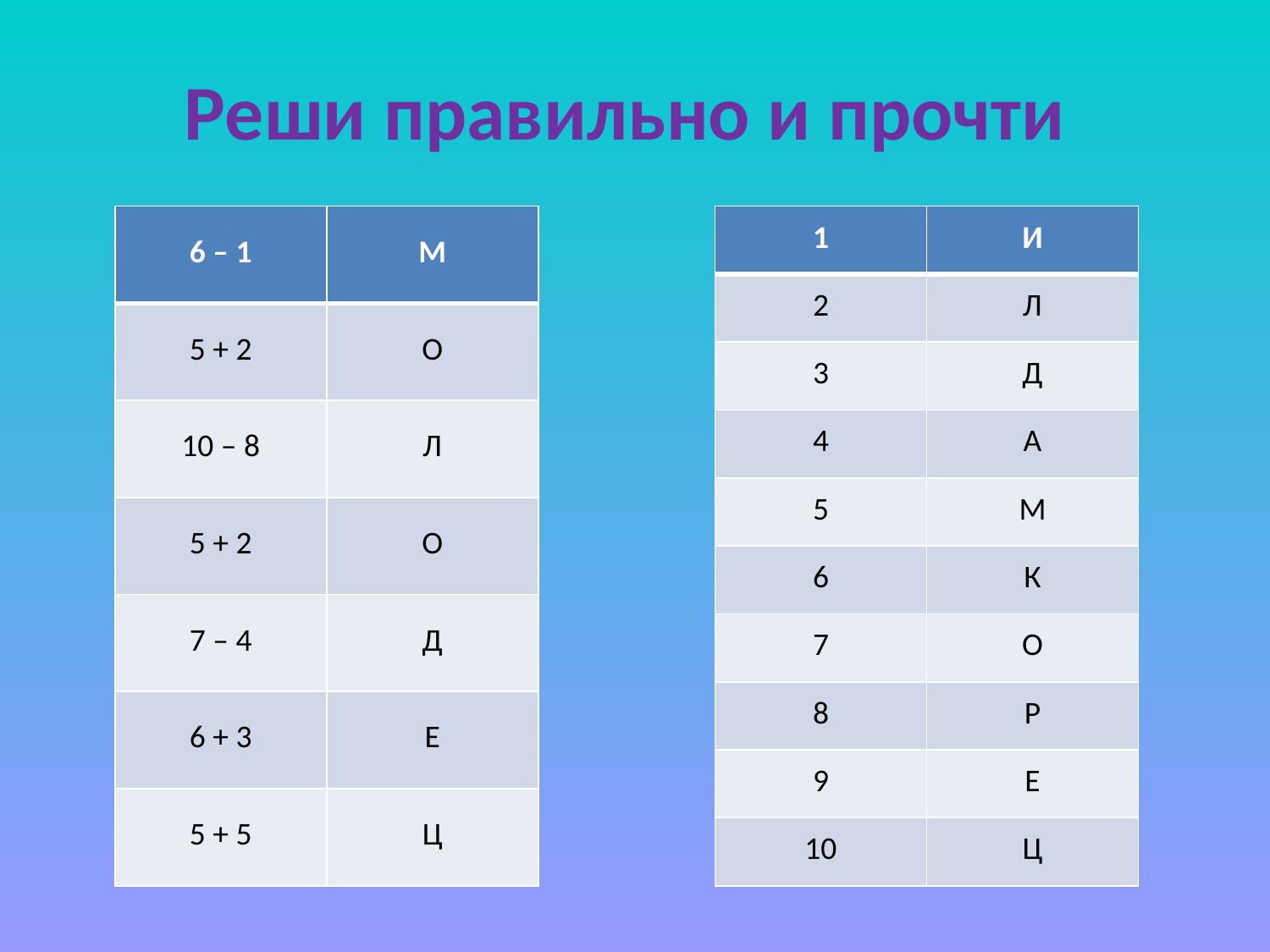

Реши правильно и прочти
| 6 – 1 | М |
| --- | --- |
| 5 + 2 | О |
| 10 – 8 | Л |
| 5 + 2 | О |
| 7 – 4 | Д |
| 6 + 3 | Е |
| 5 + 5 | Ц |
| 1 | И |
| --- | --- |
| 2 | Л |
| 3 | Д |
| 4 | А |
| 5 | М |
| 6 | К |
| 7 | О |
| 8 | Р |
| 9 | Е |
| 10 | Ц |